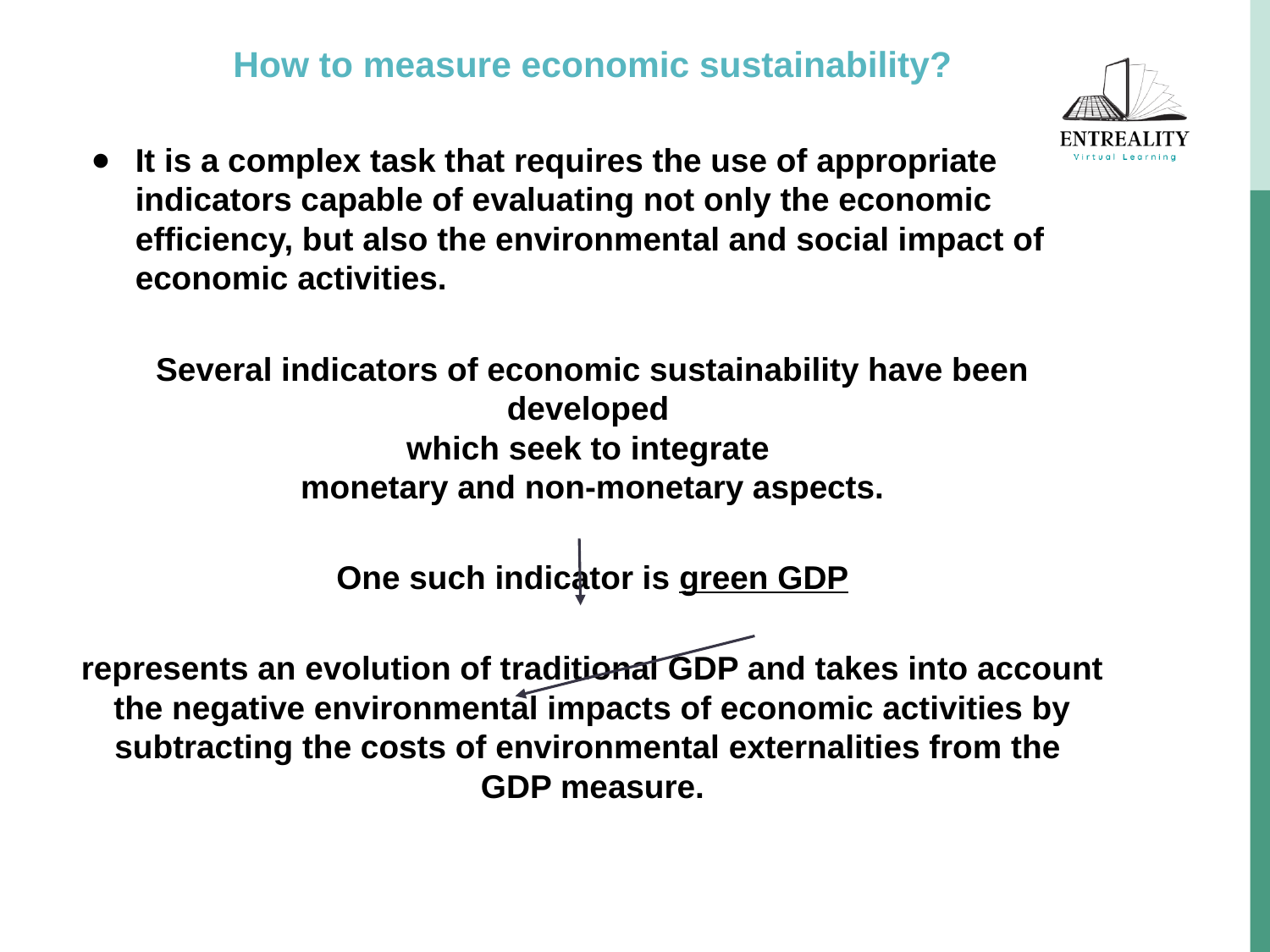

How to measure economic sustainability?

It is a complex task that requires the use of appropriate indicators capable of evaluating not only the economic efficiency, but also the environmental and social impact of economic activities.

Several indicators of economic sustainability have been developed
which seek to integrate
monetary and non-monetary aspects.

One such indicator is green GDP

represents an evolution of traditional GDP and takes into account the negative environmental impacts of economic activities by subtracting the costs of environmental externalities from the
GDP measure.